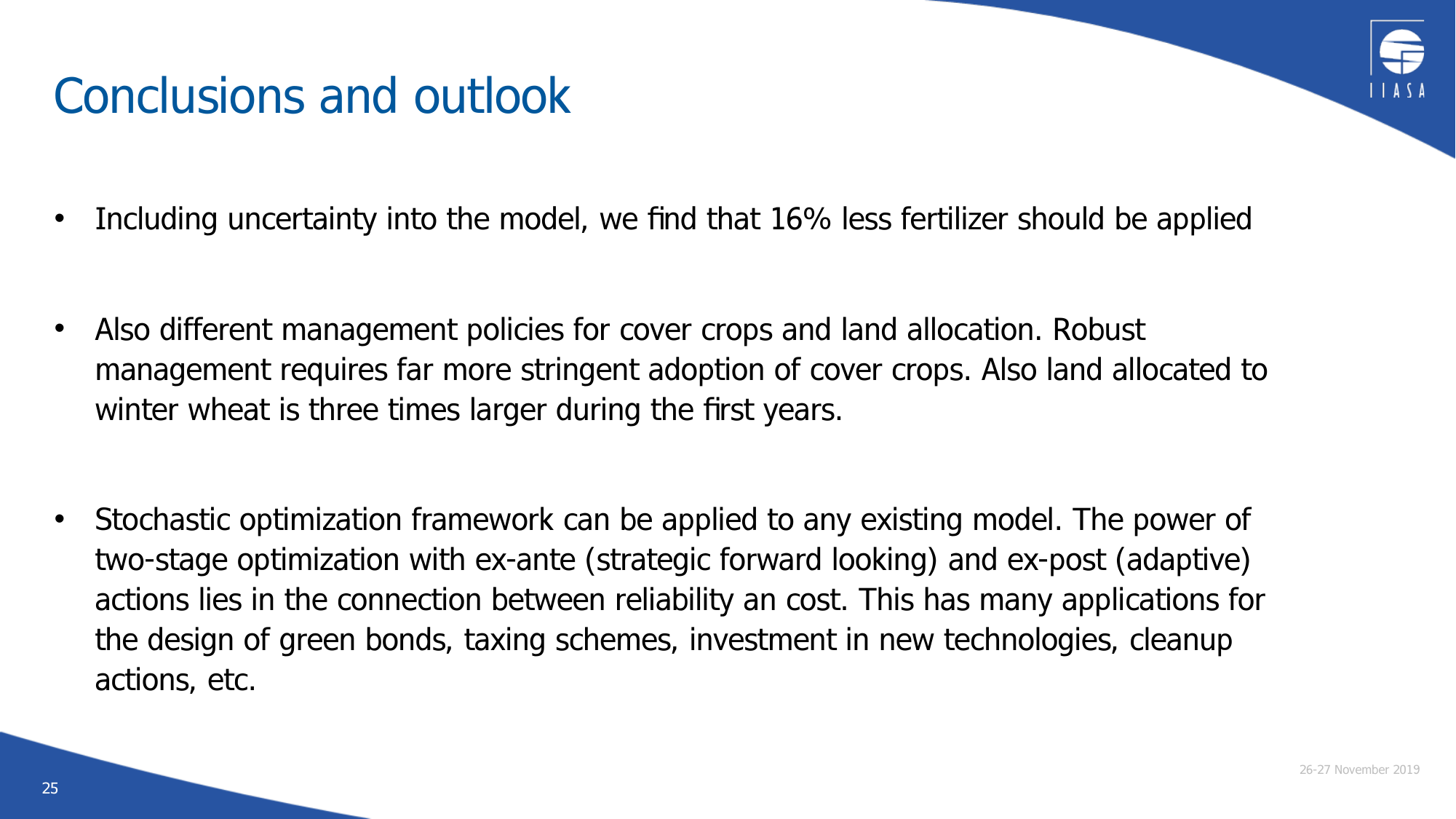

# Conclusions and outlook
Including uncertainty into the model, we find that 16% less fertilizer should be applied

Also different management policies for cover crops and land allocation. Robust management requires far more stringent adoption of cover crops. Also land allocated to winter wheat is three times larger during the first years.

Stochastic optimization framework can be applied to any existing model. The power of two-stage optimization with ex-ante (strategic forward looking) and ex-post (adaptive) actions lies in the connection between reliability an cost. This has many applications for the design of green bonds, taxing schemes, investment in new technologies, cleanup actions, etc.
25
26-27 November 2019